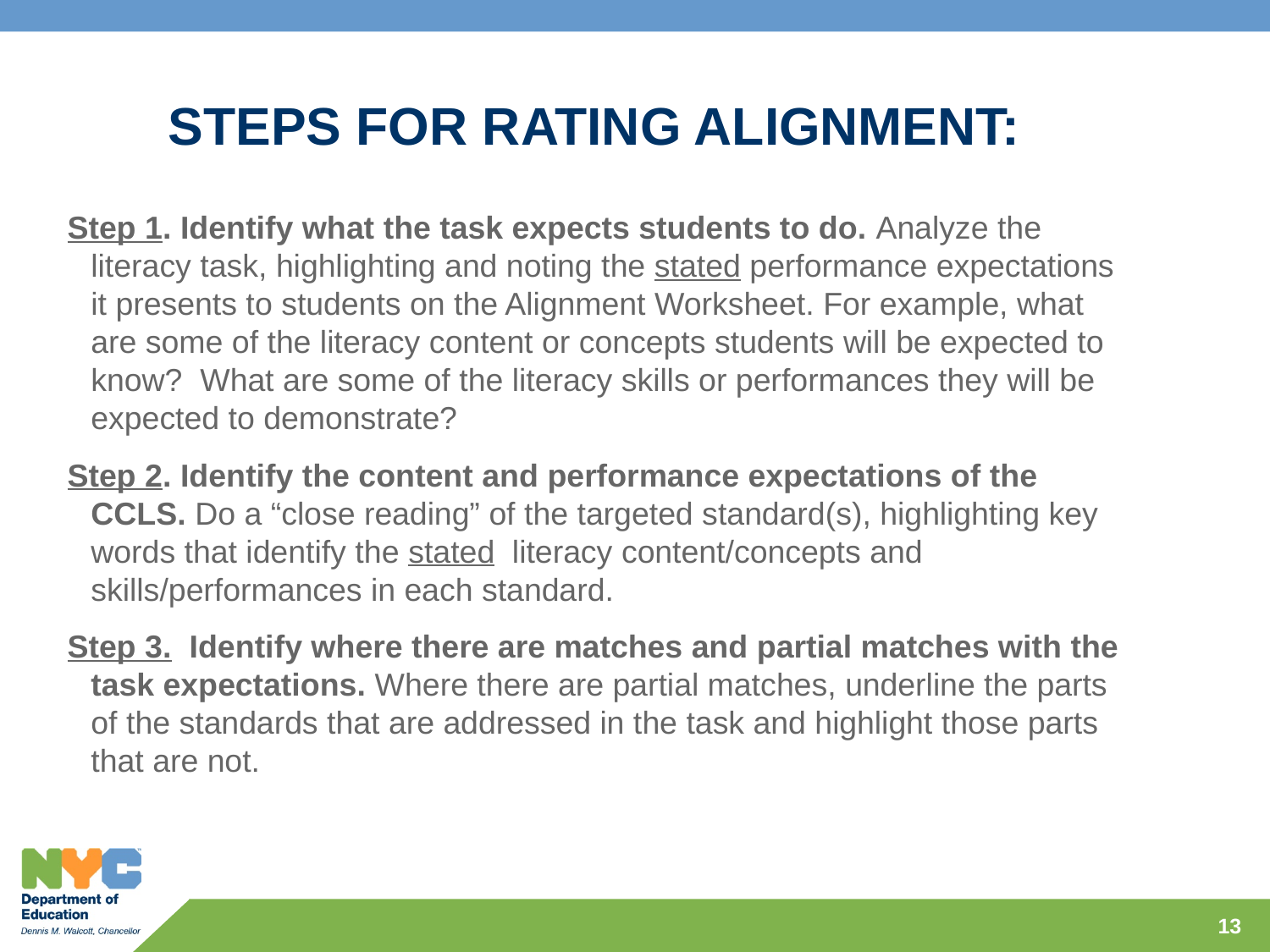

# STEPS FOR RATING ALIGNMENT:
Step 1. Identify what the task expects students to do. Analyze the literacy task, highlighting and noting the stated performance expectations it presents to students on the Alignment Worksheet. For example, what are some of the literacy content or concepts students will be expected to know?  What are some of the literacy skills or performances they will be expected to demonstrate?
Step 2. Identify the content and performance expectations of the CCLS. Do a “close reading” of the targeted standard(s), highlighting key words that identify the stated  literacy content/concepts and skills/performances in each standard.
Step 3.  Identify where there are matches and partial matches with the task expectations. Where there are partial matches, underline the parts of the standards that are addressed in the task and highlight those parts that are not.

13